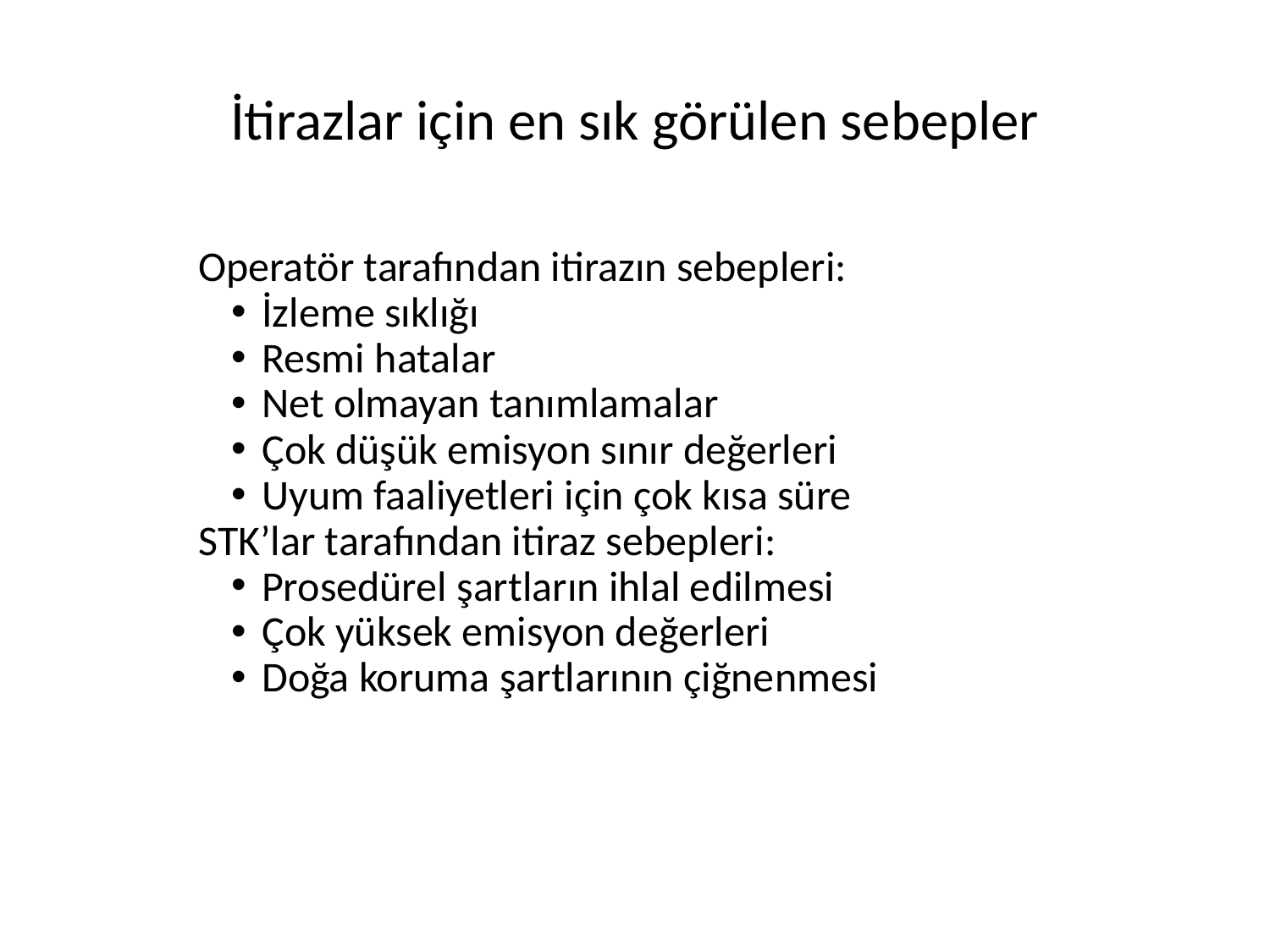

# İtirazlar için en sık görülen sebepler

Operatör tarafından itirazın sebepleri:
İzleme sıklığı
Resmi hatalar
Net olmayan tanımlamalar
Çok düşük emisyon sınır değerleri
Uyum faaliyetleri için çok kısa süre
STK’lar tarafından itiraz sebepleri:
Prosedürel şartların ihlal edilmesi
Çok yüksek emisyon değerleri
Doğa koruma şartlarının çiğnenmesi